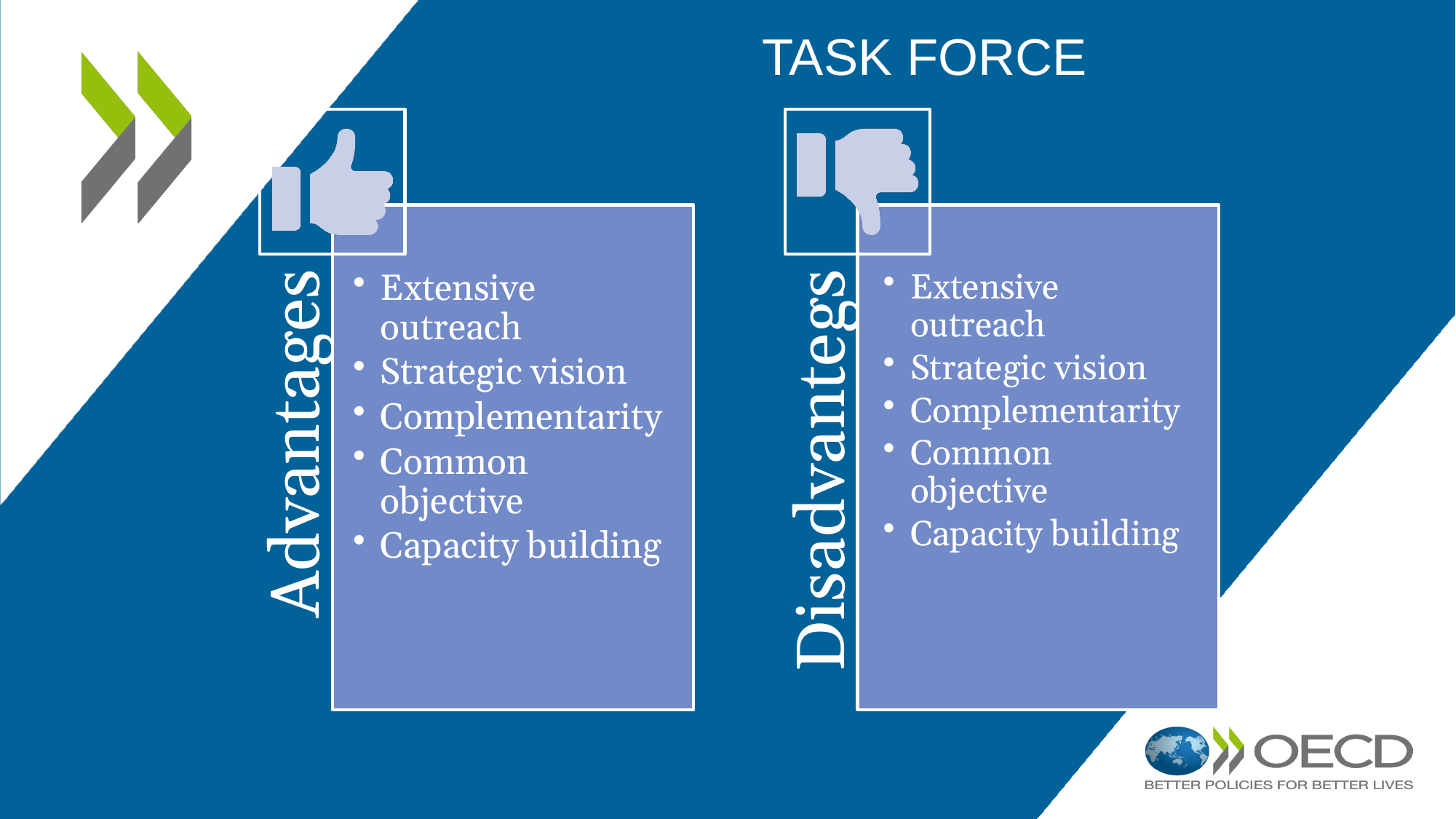

# Task force
Advantages
Extensive outreach
Strategic vision
Complementarity
Common objective
Capacity building
Disadvantegs
Extensive outreach
Strategic vision
Complementarity
Common objective
Capacity building